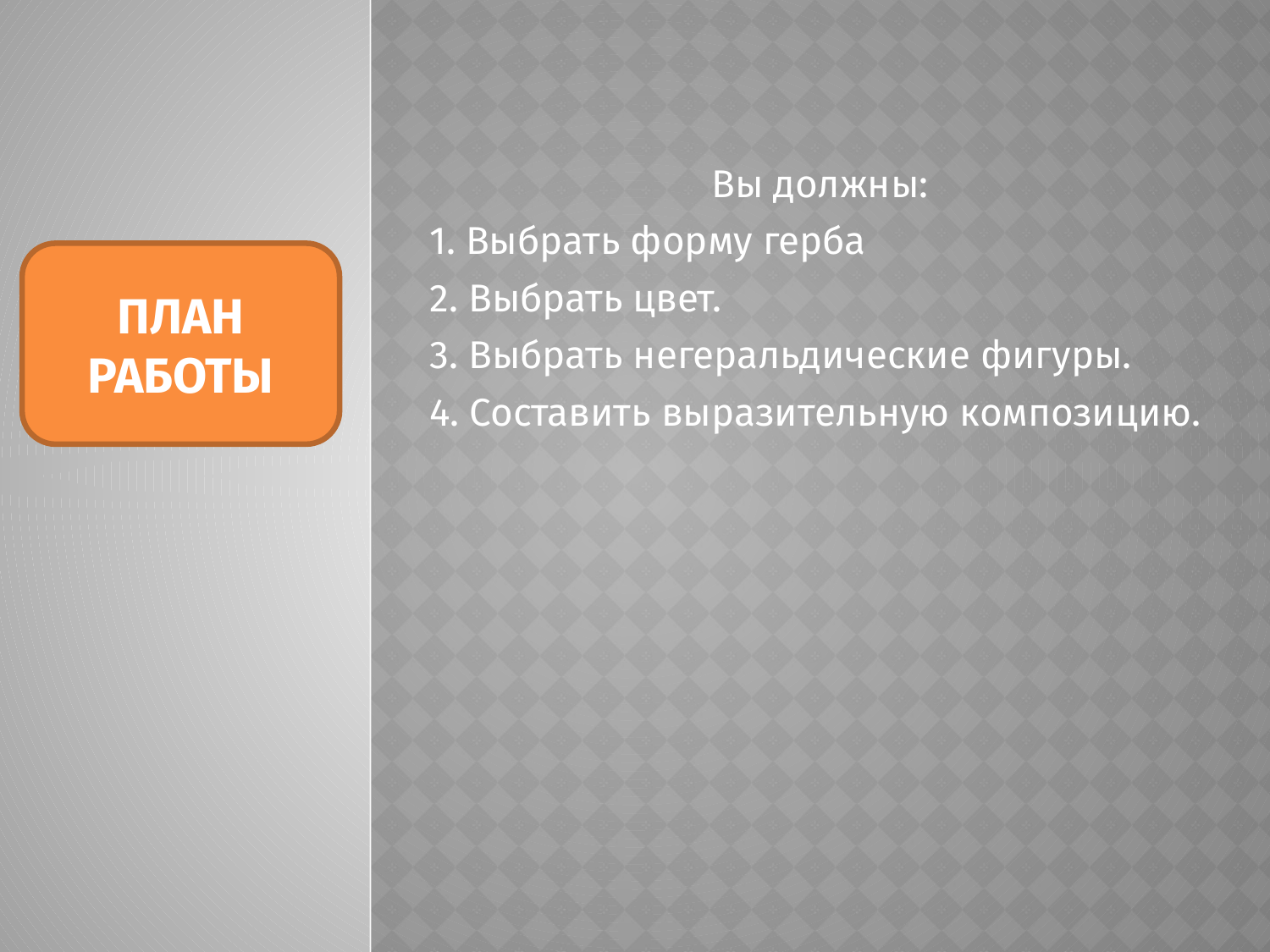

Вы должны:
1. Выбрать форму герба
2. Выбрать цвет.
3. Выбрать негеральдические фигуры.
4. Составить выразительную композицию.

ПЛАН РАБОТЫ